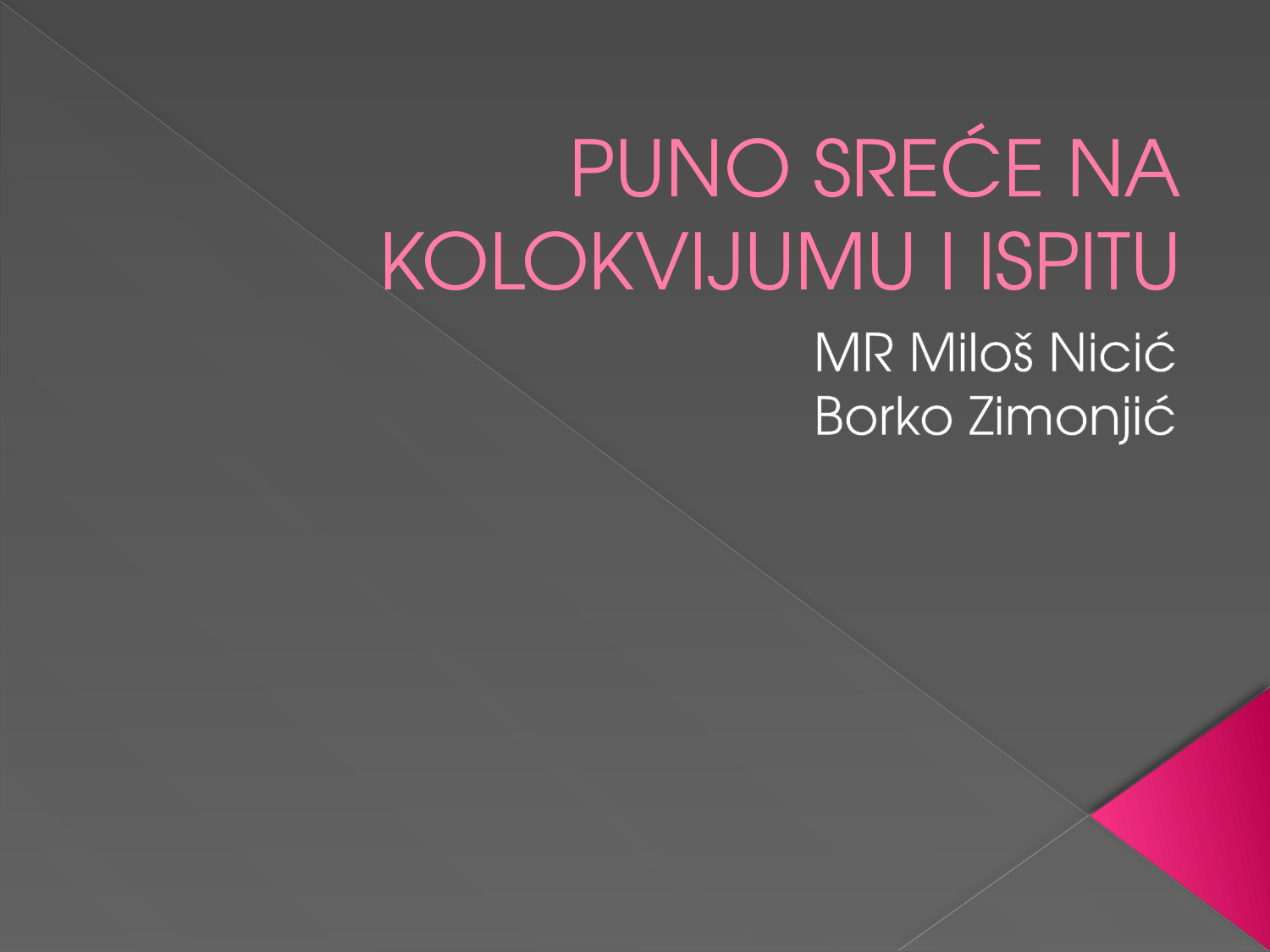

# PUNO SREĆE NA KOLOKVIJUMU I ISPITU
MR Miloš Nicić
Borko Zimonjić